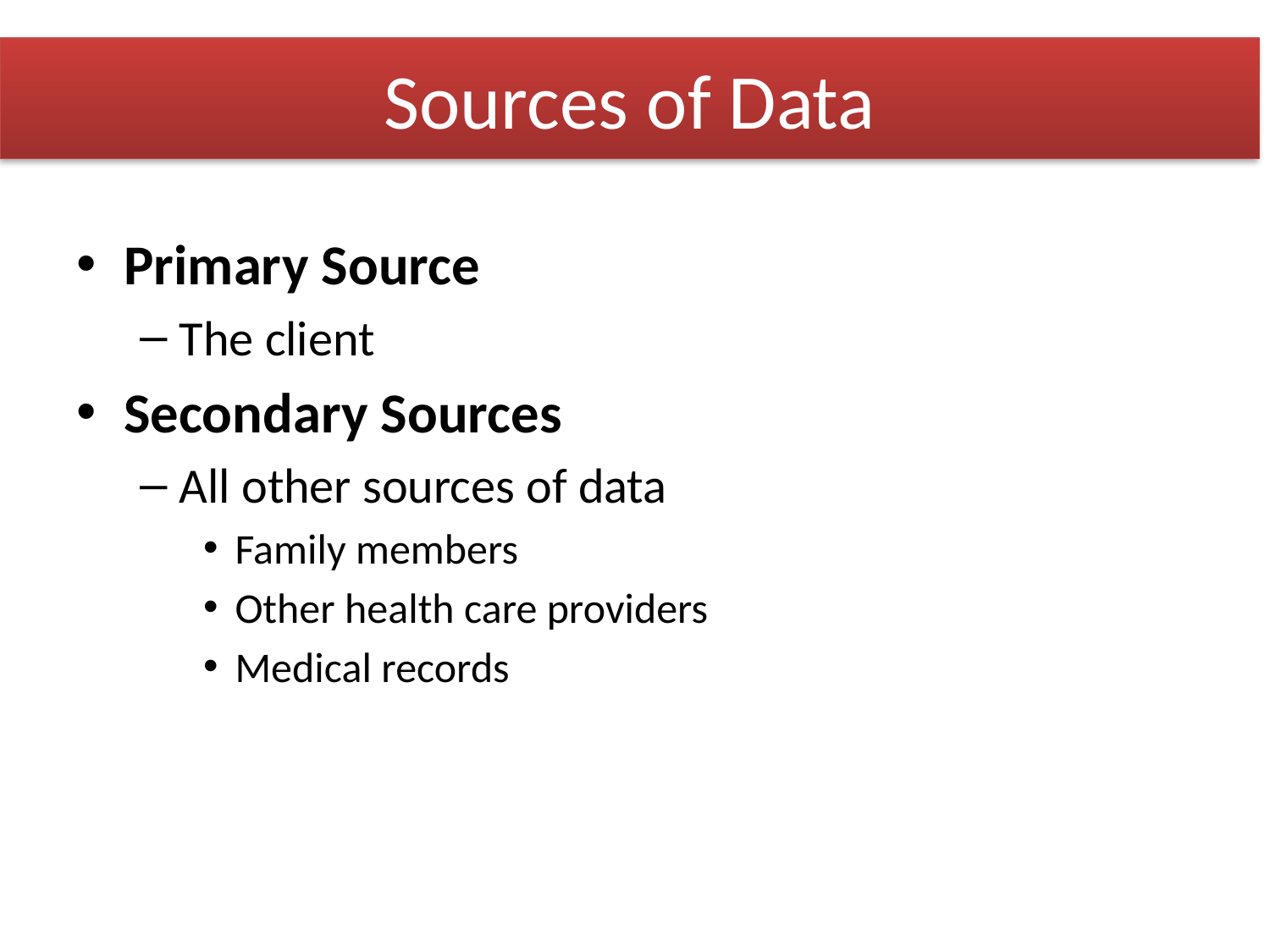

# Sources of Data
Primary Source
The client
Secondary Sources
All other sources of data
Family members
Other health care providers
Medical records